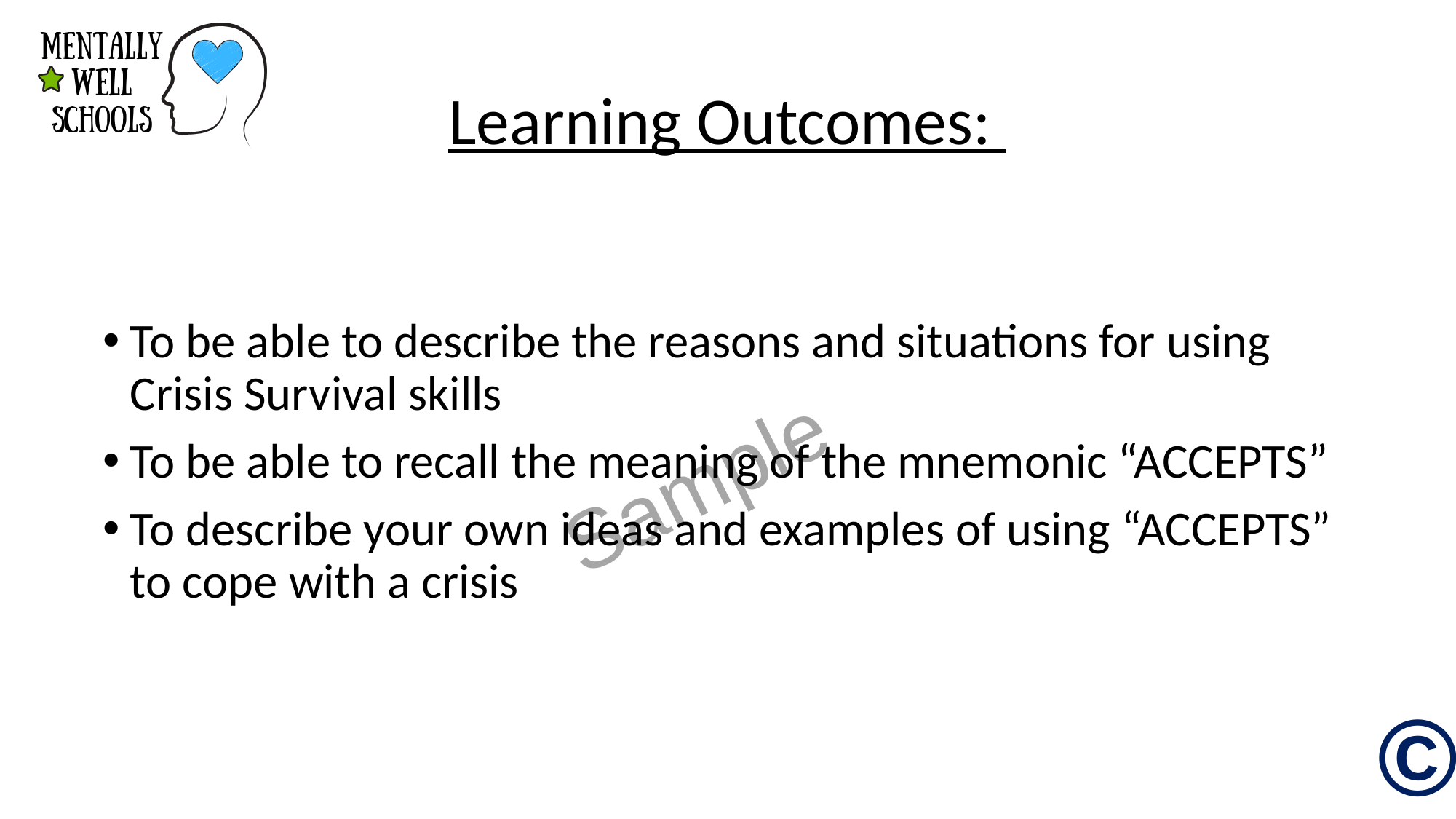

# Learning Outcomes:
To be able to describe the reasons and situations for using Crisis Survival skills
To be able to recall the meaning of the mnemonic “ACCEPTS”
To describe your own ideas and examples of using “ACCEPTS” to cope with a crisis